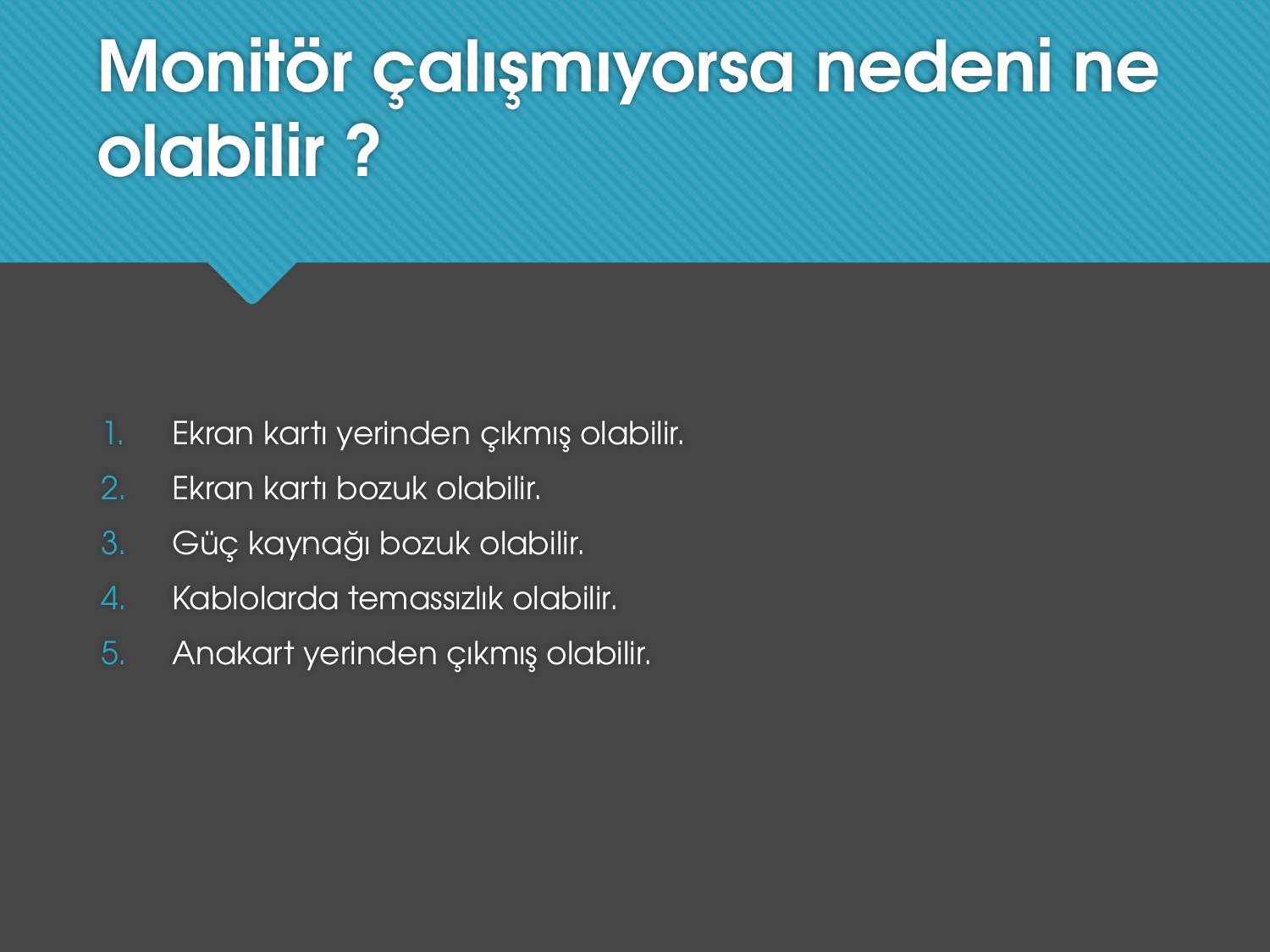

# Monitör çalışmıyorsa nedeni ne olabilir ?
Ekran kartı yerinden çıkmış olabilir.
Ekran kartı bozuk olabilir.
Güç kaynağı bozuk olabilir.
Kablolarda temassızlık olabilir.
Anakart yerinden çıkmış olabilir.